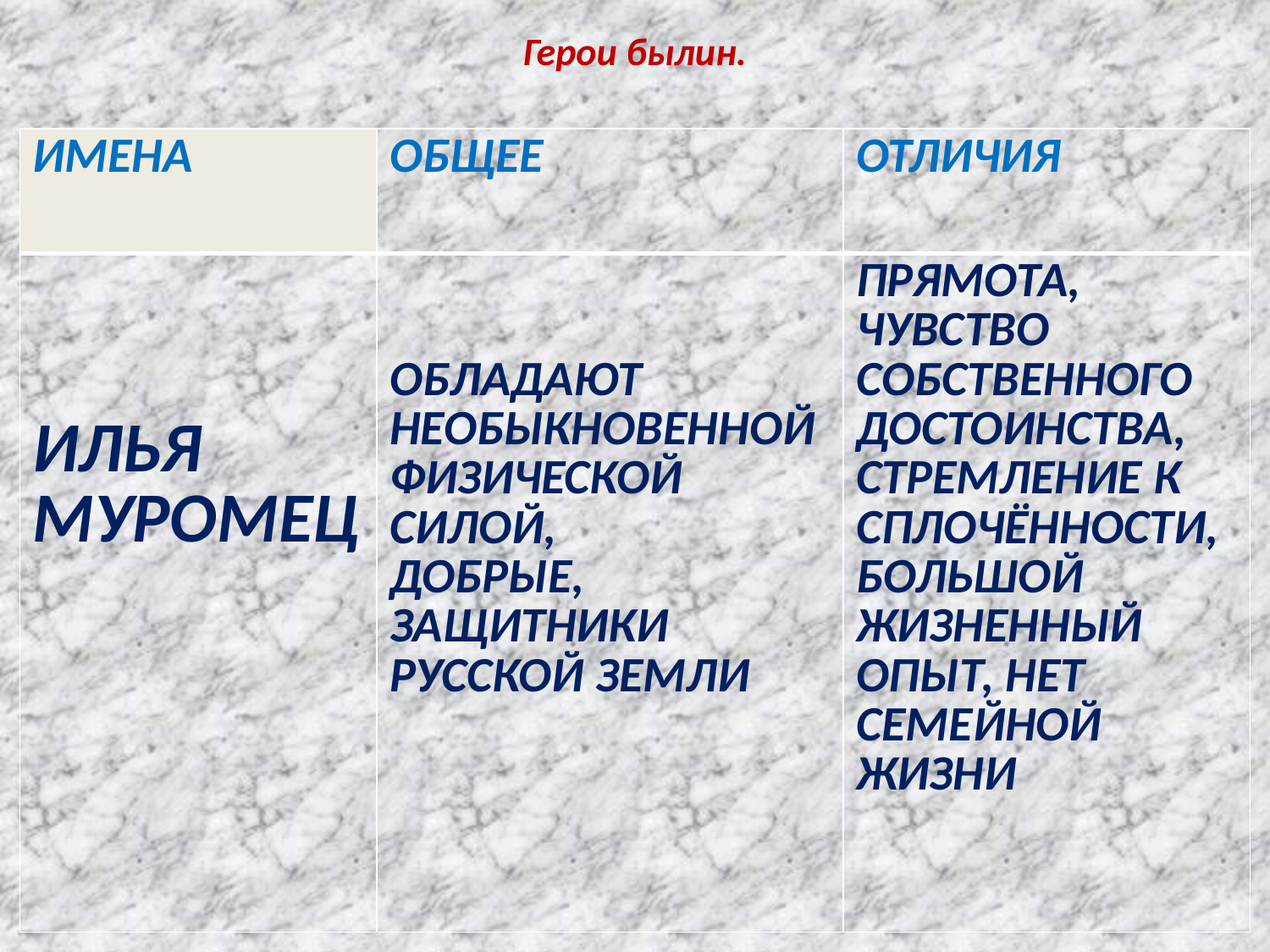

# Герои былин.
| ИМЕНА | ОБЩЕЕ | ОТЛИЧИЯ |
| --- | --- | --- |
| ИЛЬЯ МУРОМЕЦ | ОБЛАДАЮТ НЕОБЫКНОВЕННОЙ ФИЗИЧЕСКОЙ СИЛОЙ, ДОБРЫЕ, ЗАЩИТНИКИ РУССКОЙ ЗЕМЛИ | ПРЯМОТА, ЧУВСТВО СОБСТВЕННОГО ДОСТОИНСТВА, СТРЕМЛЕНИЕ К СПЛОЧЁННОСТИ, БОЛЬШОЙ ЖИЗНЕННЫЙ ОПЫТ, НЕТ СЕМЕЙНОЙ ЖИЗНИ |